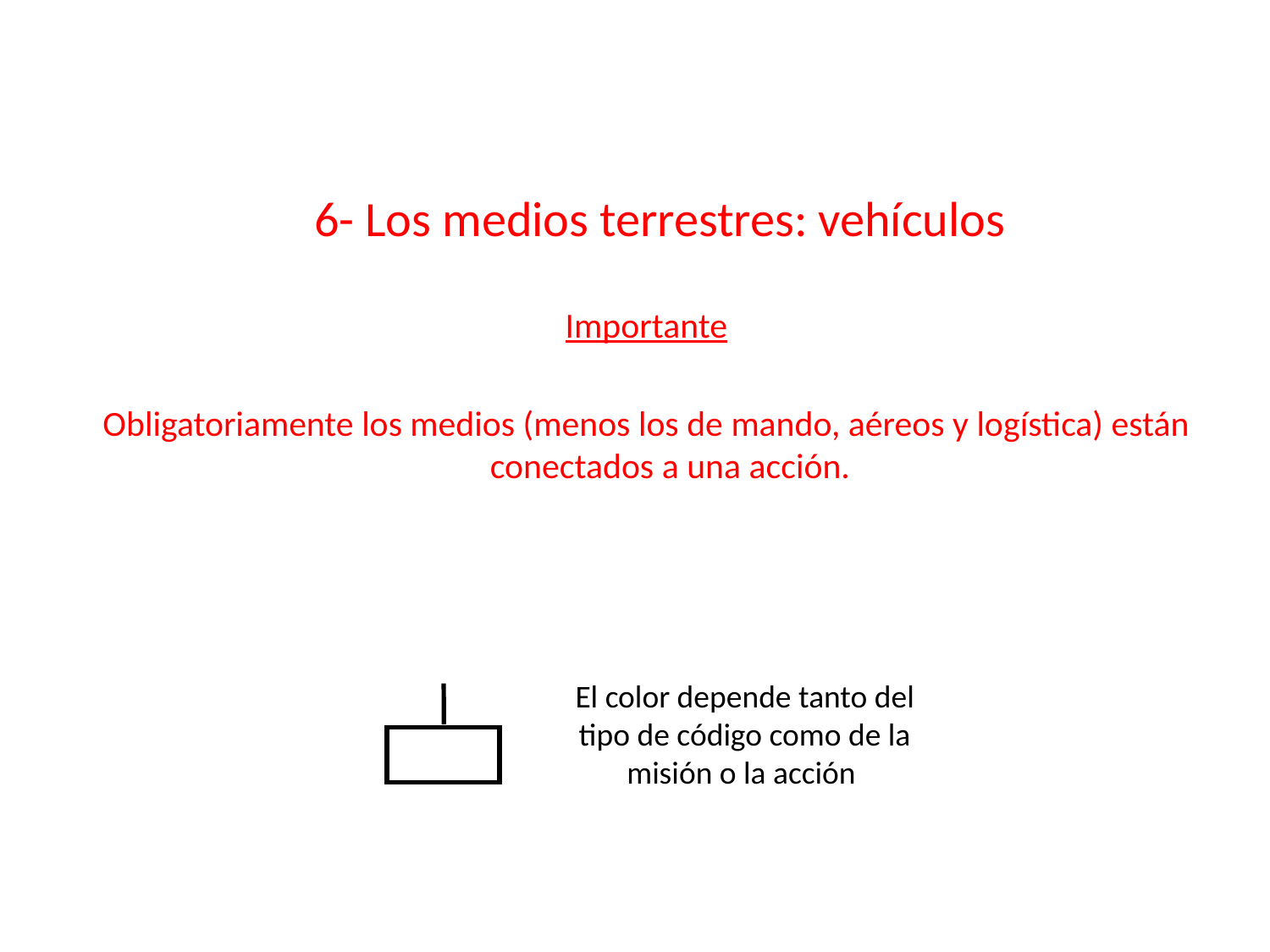

# 6- Los medios terrestres: vehículos
Importante

Obligatoriamente los medios (menos los de mando, aéreos y logística) están conectados a una acción.
El color depende tanto del tipo de código como de la misión o la acción